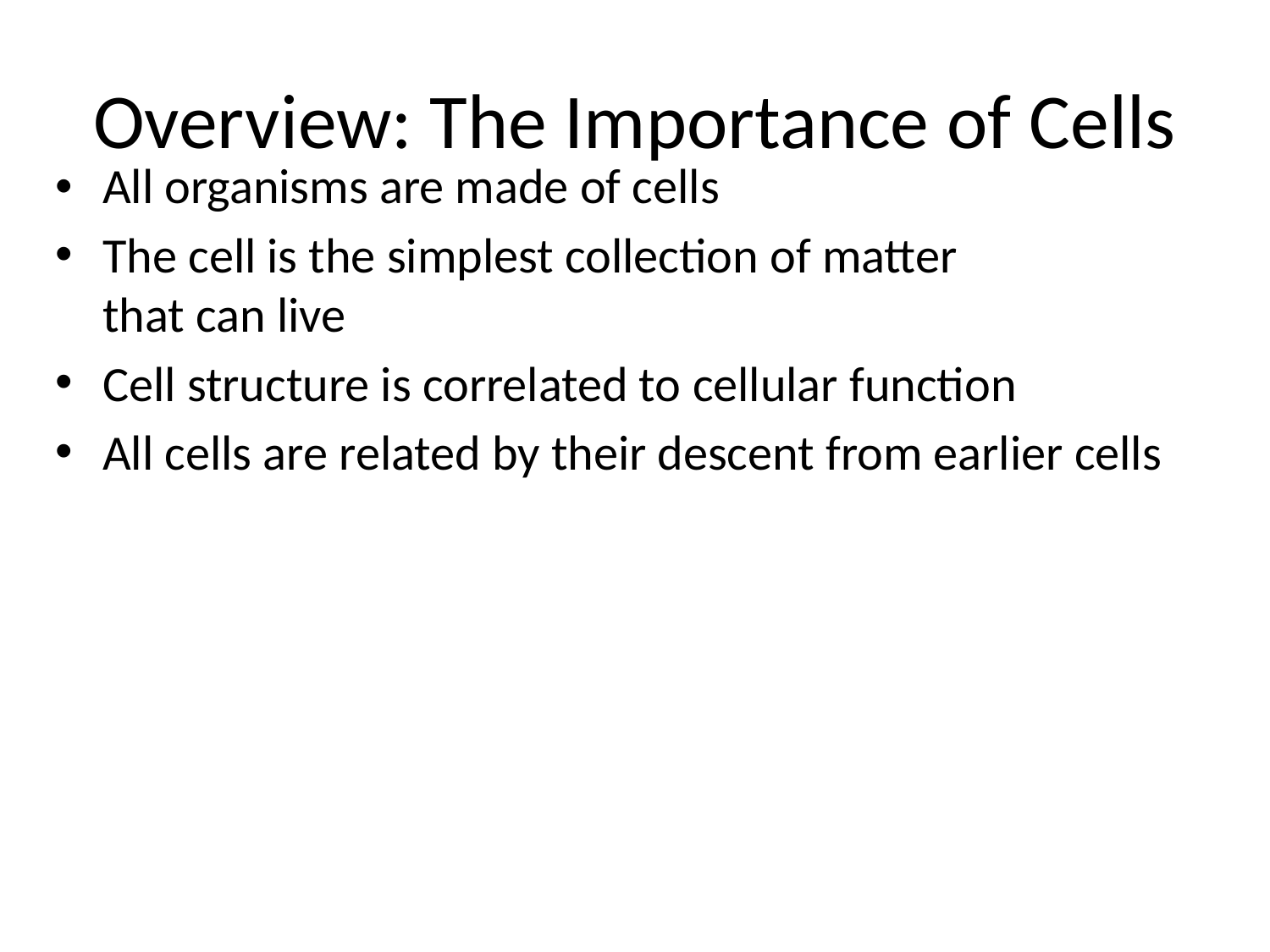

# Overview: The Importance of Cells
All organisms are made of cells
The cell is the simplest collection of matter
that can live
Cell structure is correlated to cellular function
All cells are related by their descent from earlier cells